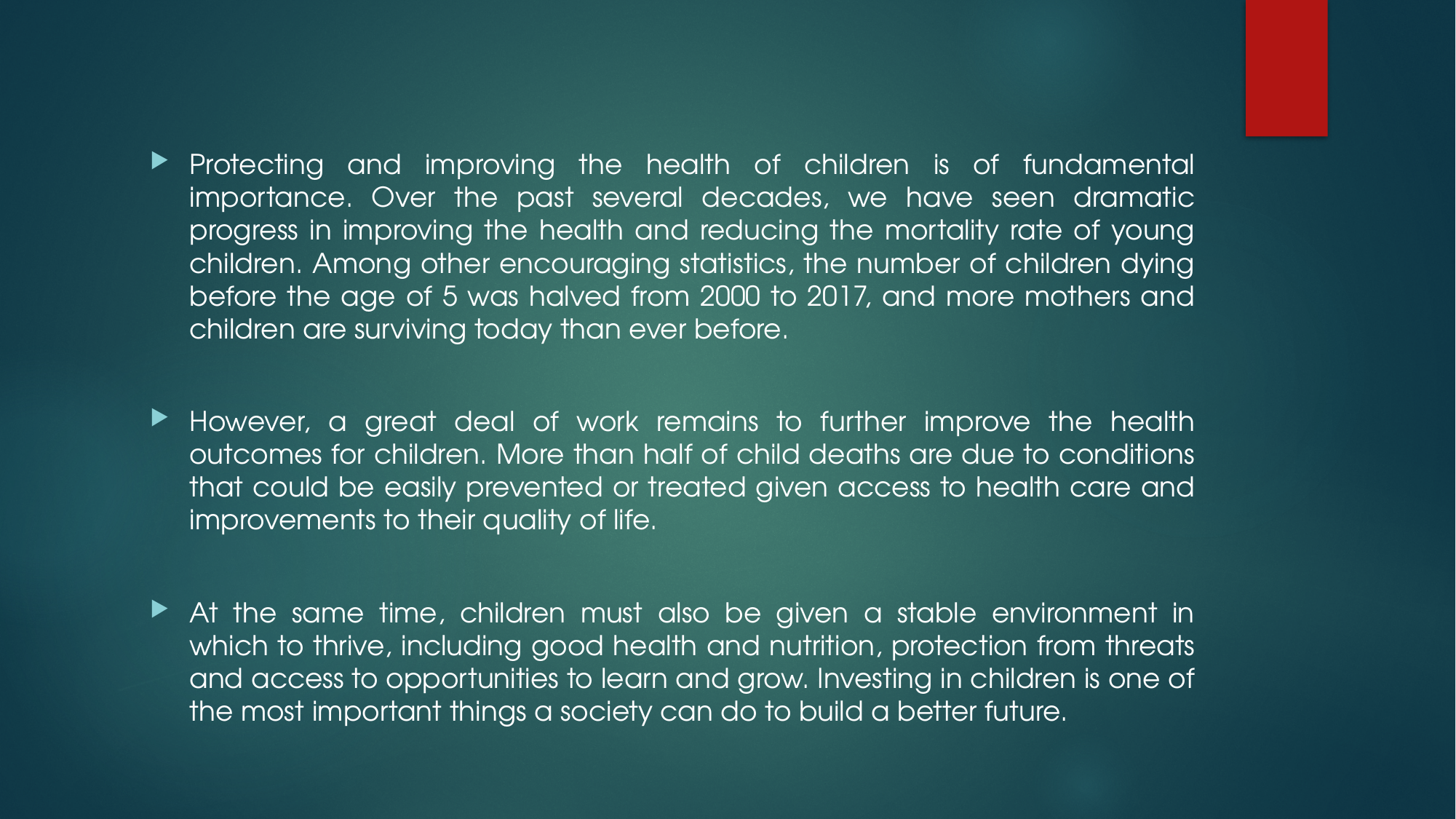

Protecting and improving the health of children is of fundamental importance. Over the past several decades, we have seen dramatic progress in improving the health and reducing the mortality rate of young children. Among other encouraging statistics, the number of children dying before the age of 5 was halved from 2000 to 2017, and more mothers and children are surviving today than ever before.

However, a great deal of work remains to further improve the health outcomes for children. More than half of child deaths are due to conditions that could be easily prevented or treated given access to health care and improvements to their quality of life.

At the same time, children must also be given a stable environment in which to thrive, including good health and nutrition, protection from threats and access to opportunities to learn and grow. Investing in children is one of the most important things a society can do to build a better future.